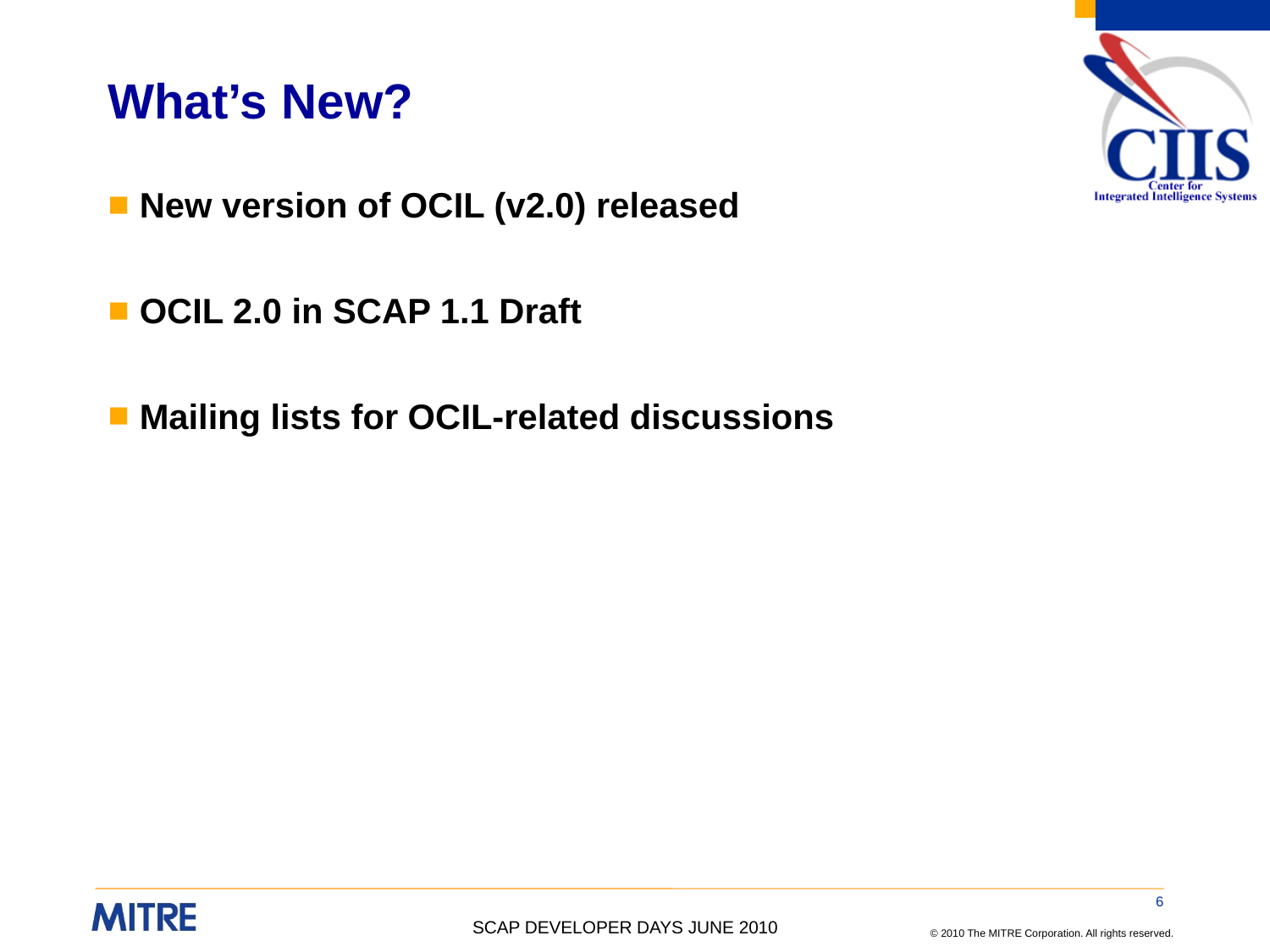

# What’s New?
New version of OCIL (v2.0) released

OCIL 2.0 in SCAP 1.1 Draft

Mailing lists for OCIL-related discussions

6